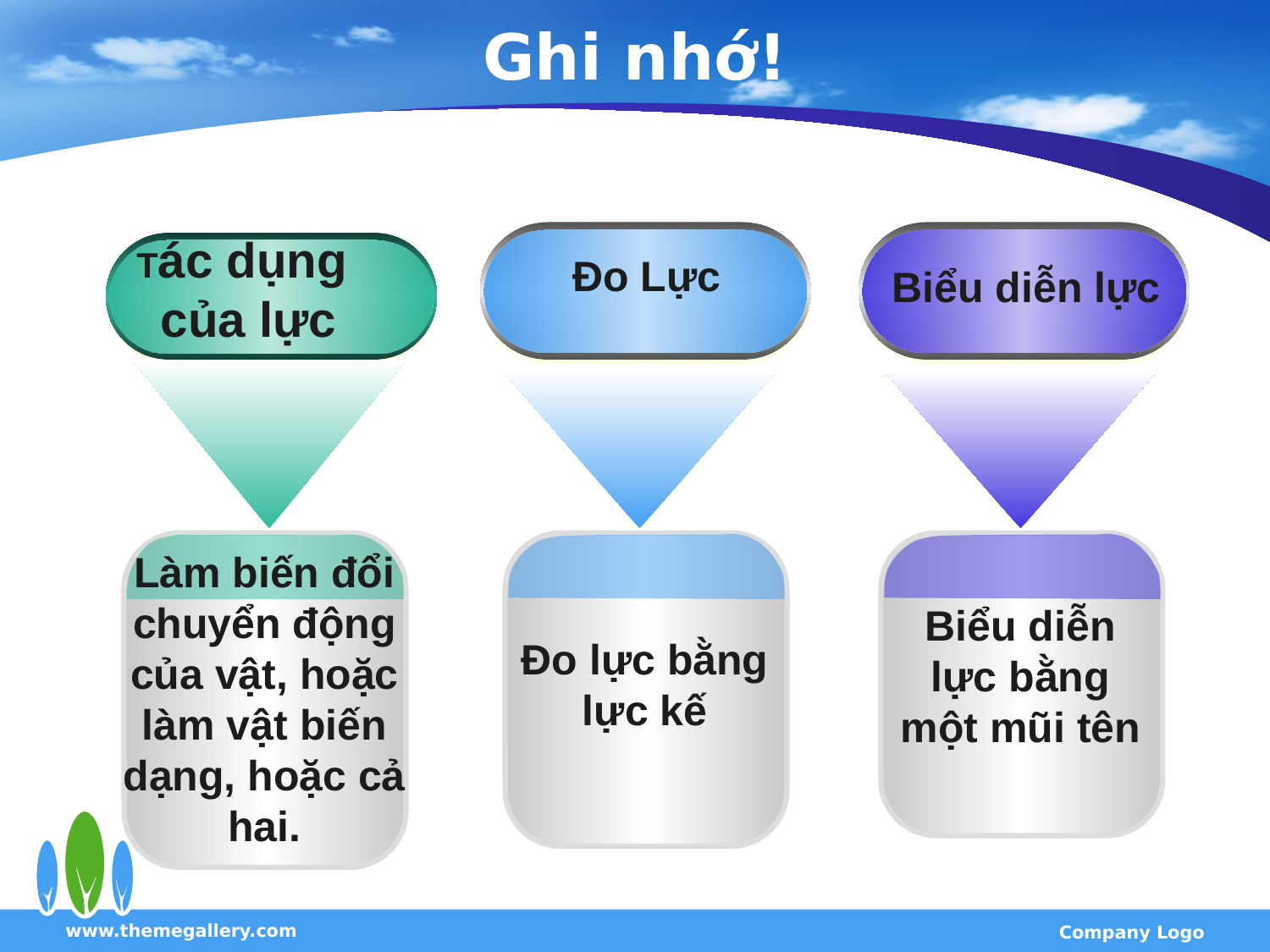

# Ghi nhớ!

Tác dụng
của lực

Đo Lực
Biểu diễn lực

Làm biến đổi chuyển động của vật, hoặc làm vật biến dạng, hoặc cả hai.

Biểu diễn lực bằng một mũi tên
Đo lực bằng lực kế
www.themegallery.com
Company Logo